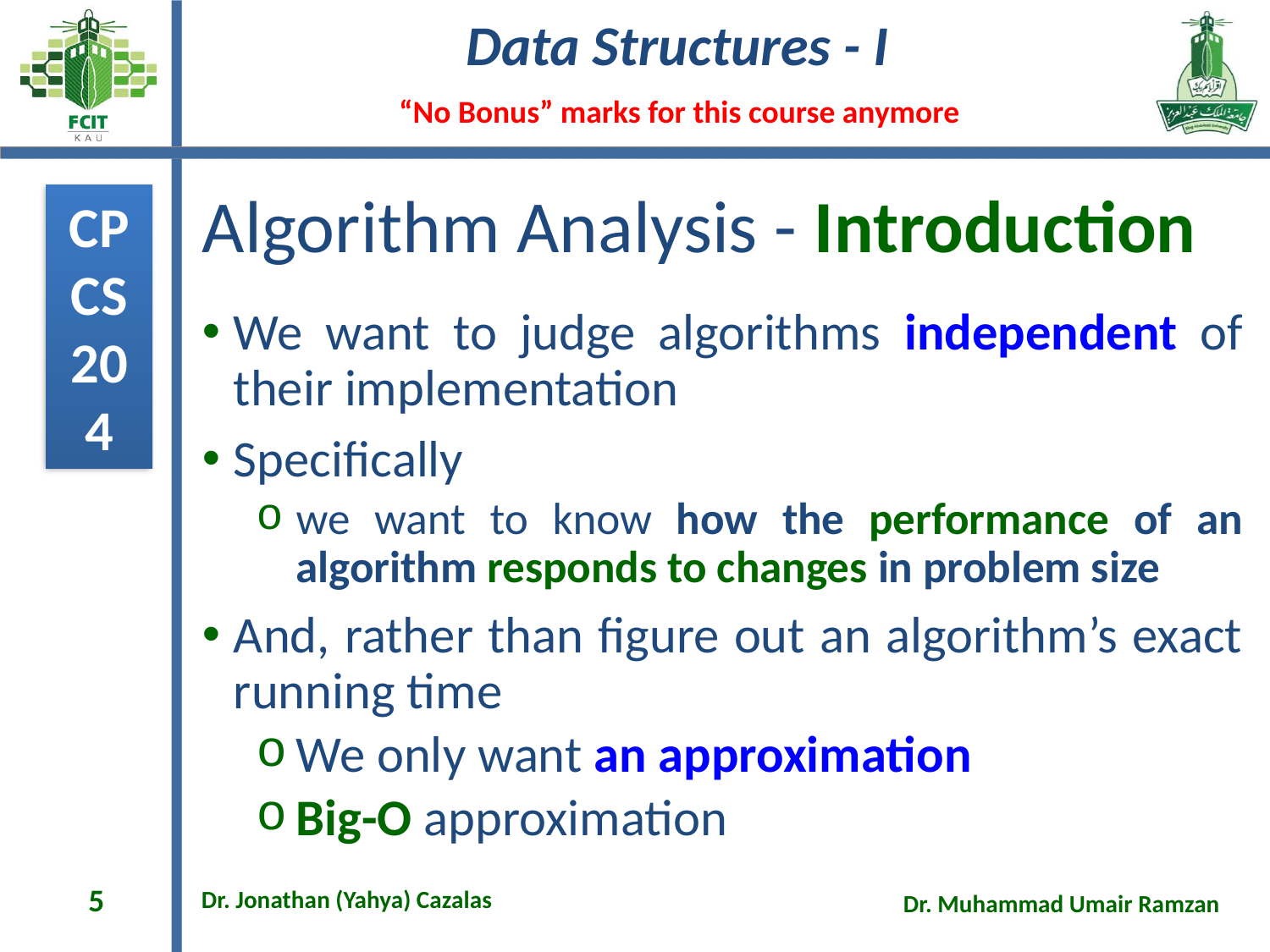

# Algorithm Analysis - Introduction
We want to judge algorithms independent of their implementation
Specifically
we want to know how the performance of an algorithm responds to changes in problem size
And, rather than figure out an algorithm’s exact running time
We only want an approximation
Big-O approximation

5